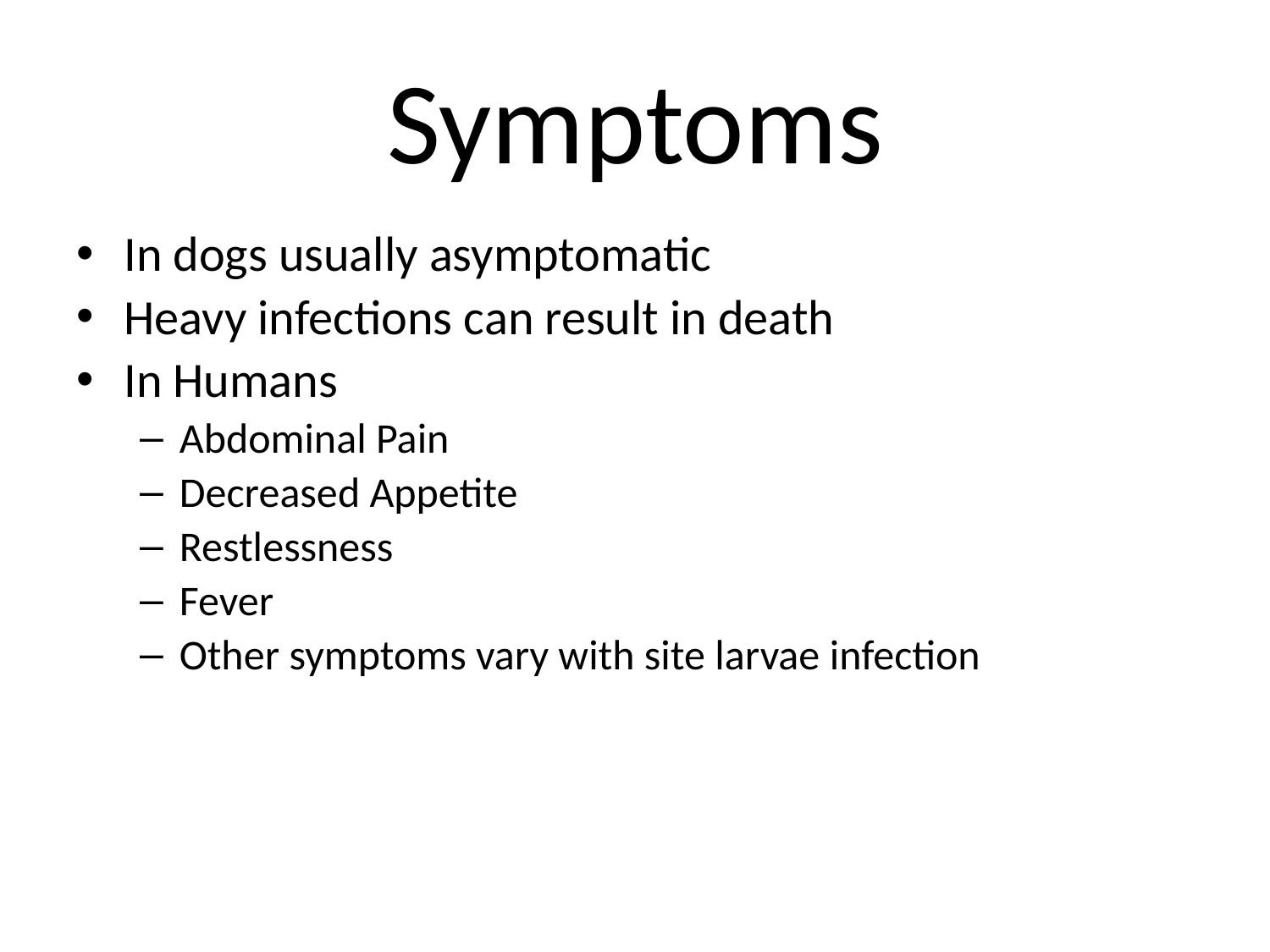

# Symptoms
In dogs usually asymptomatic
Heavy infections can result in death
In Humans
Abdominal Pain
Decreased Appetite
Restlessness
Fever
Other symptoms vary with site larvae infection